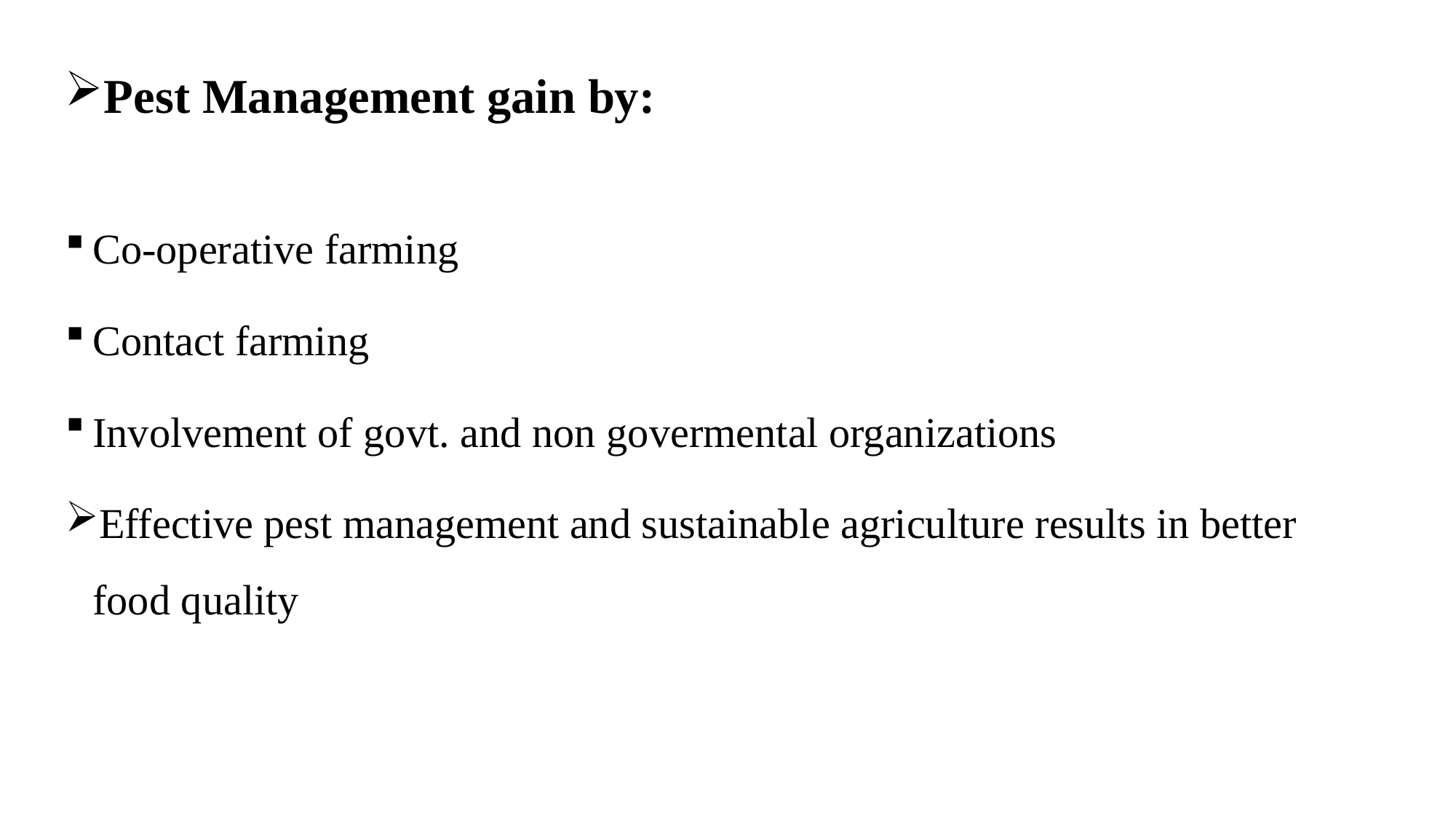

Pest Management gain by:
Co-operative farming
Contact farming
Involvement of govt. and non govermental organizations
Effective pest management and sustainable agriculture results in better food quality